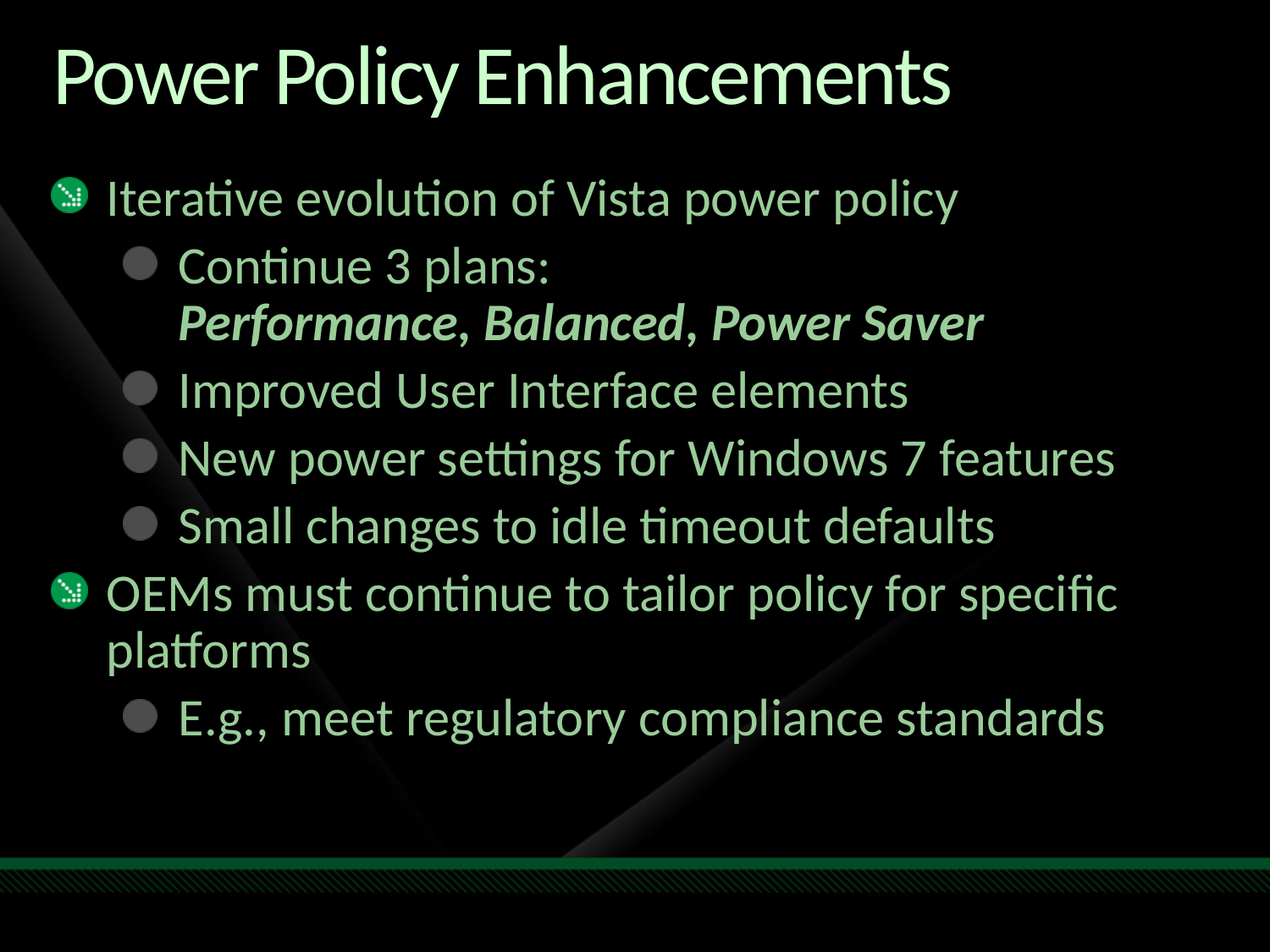

# Power Policy Enhancements
Iterative evolution of Vista power policy
Continue 3 plans:
Performance, Balanced, Power Saver
Improved User Interface elements
New power settings for Windows 7 features
Small changes to idle timeout defaults
OEMs must continue to tailor policy for specific platforms
E.g., meet regulatory compliance standards